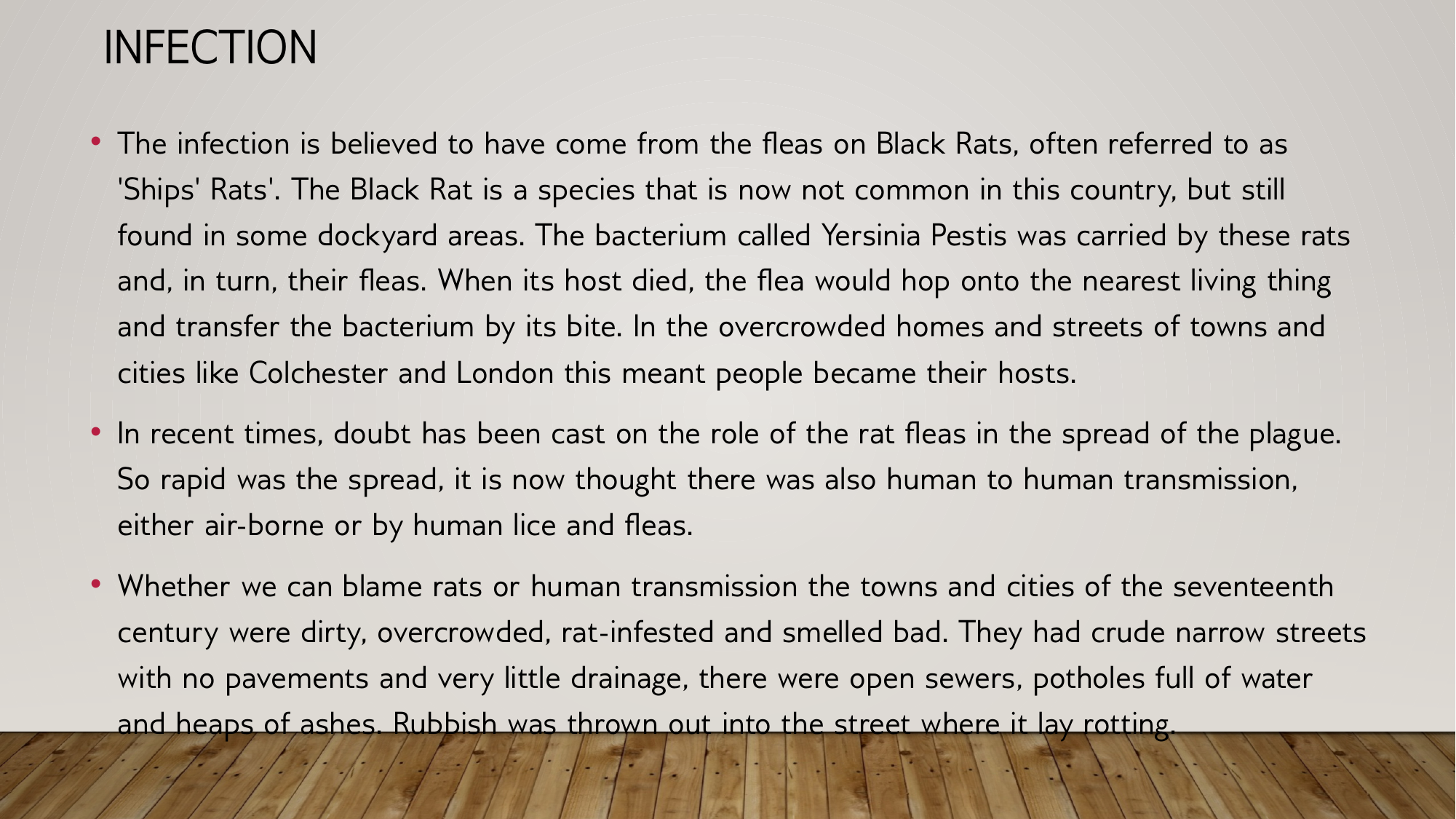

Infection
The infection is believed to have come from the fleas on Black Rats, often referred to as 'Ships' Rats'. The Black Rat is a species that is now not common in this country, but still found in some dockyard areas. The bacterium called Yersinia Pestis was carried by these rats and, in turn, their fleas. When its host died, the flea would hop onto the nearest living thing and transfer the bacterium by its bite. In the overcrowded homes and streets of towns and cities like Colchester and London this meant people became their hosts.
In recent times, doubt has been cast on the role of the rat fleas in the spread of the plague. So rapid was the spread, it is now thought there was also human to human transmission, either air-borne or by human lice and fleas.
Whether we can blame rats or human transmission the towns and cities of the seventeenth century were dirty, overcrowded, rat-infested and smelled bad. They had crude narrow streets with no pavements and very little drainage, there were open sewers, potholes full of water and heaps of ashes. Rubbish was thrown out into the street where it lay rotting.